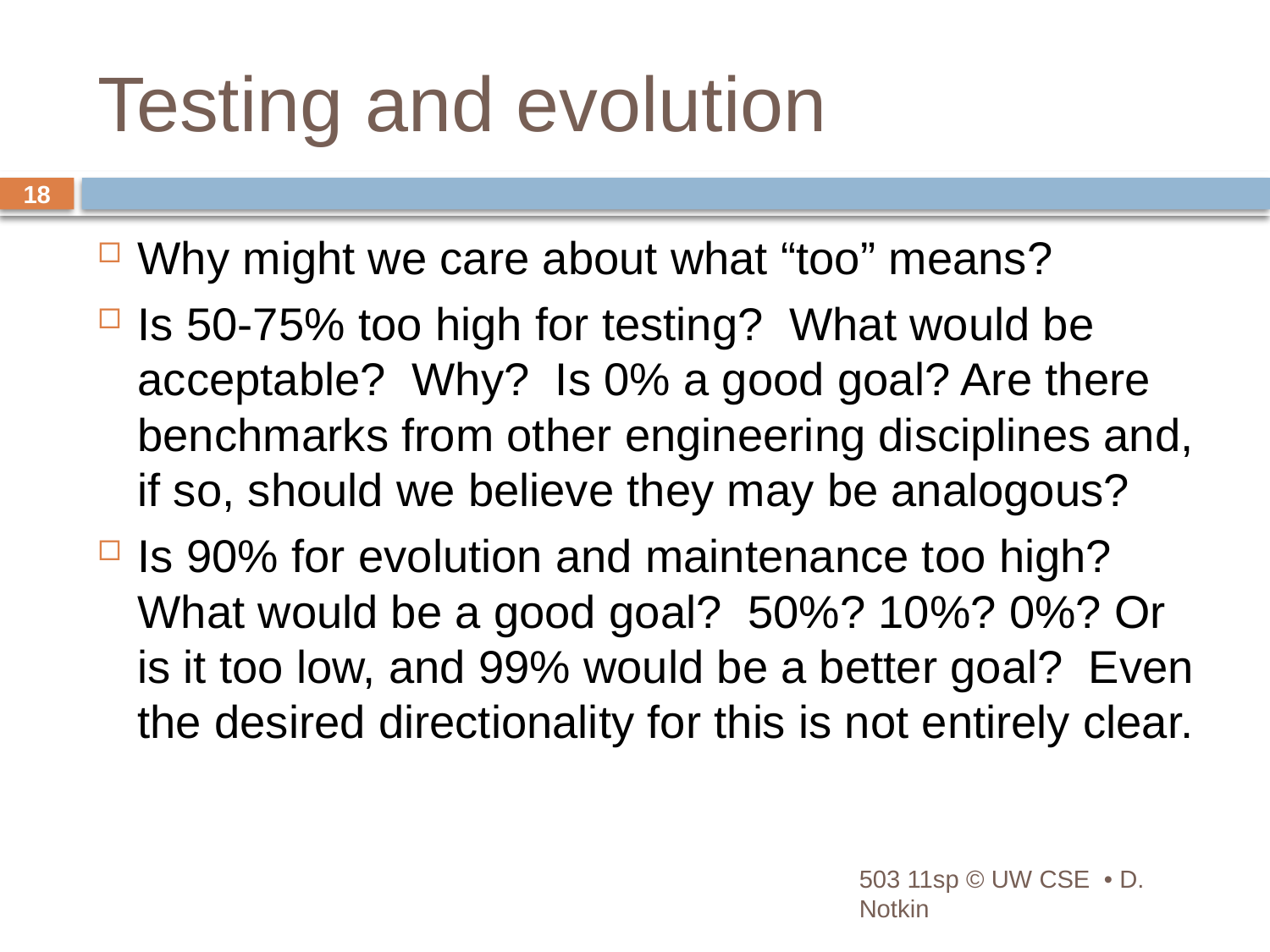

# Testing and evolution
18
Why might we care about what “too” means?
Is 50-75% too high for testing?  What would be acceptable?  Why?  Is 0% a good goal? Are there benchmarks from other engineering disciplines and, if so, should we believe they may be analogous?
Is 90% for evolution and maintenance too high?  What would be a good goal?  50%? 10%? 0%? Or is it too low, and 99% would be a better goal?  Even the desired directionality for this is not entirely clear.
503 11sp © UW CSE  • D. Notkin